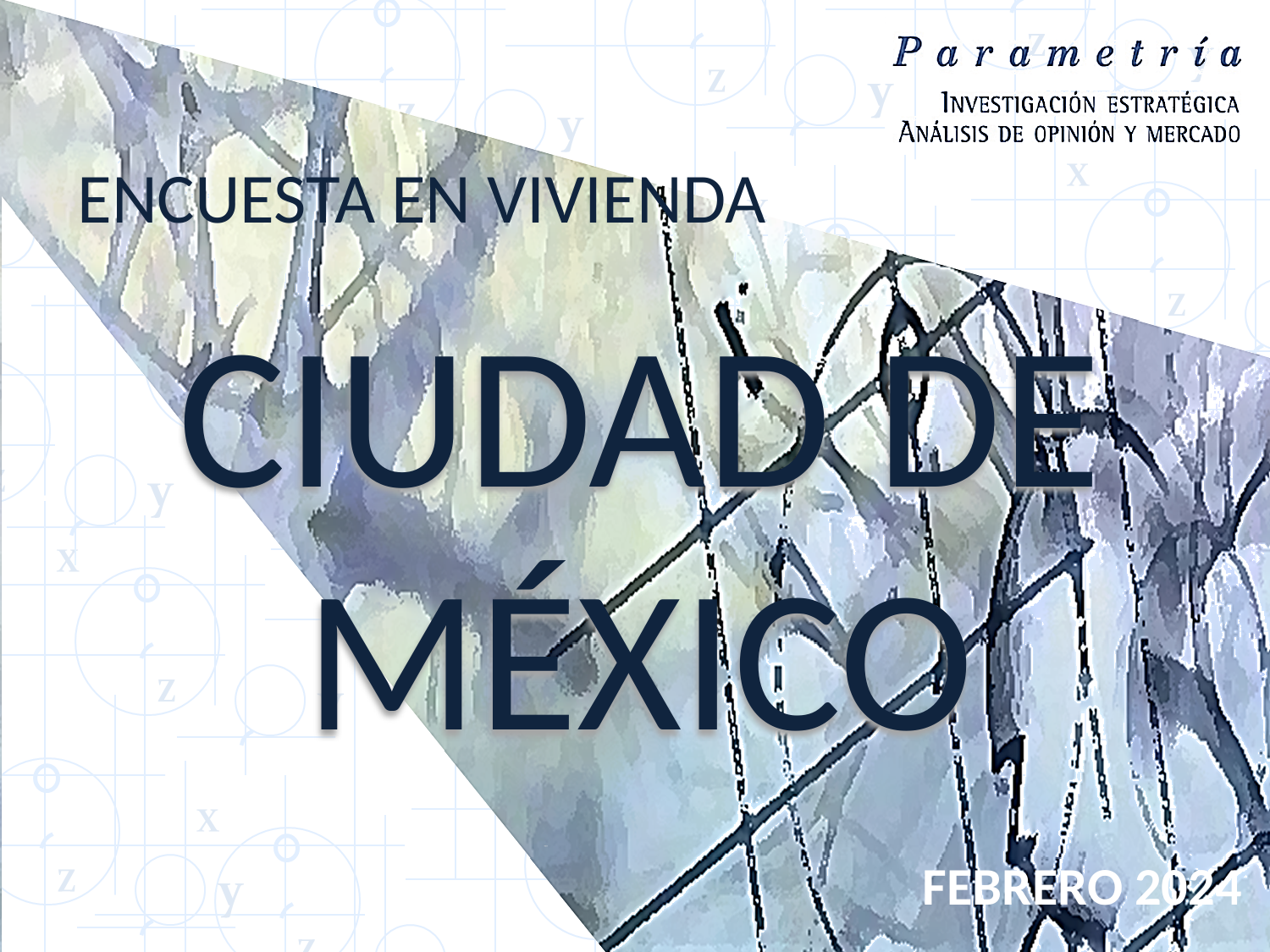

# ENCUESTA EN VIVIENDA
CIUDAD DE MÉXICO
FEBRERO 2024